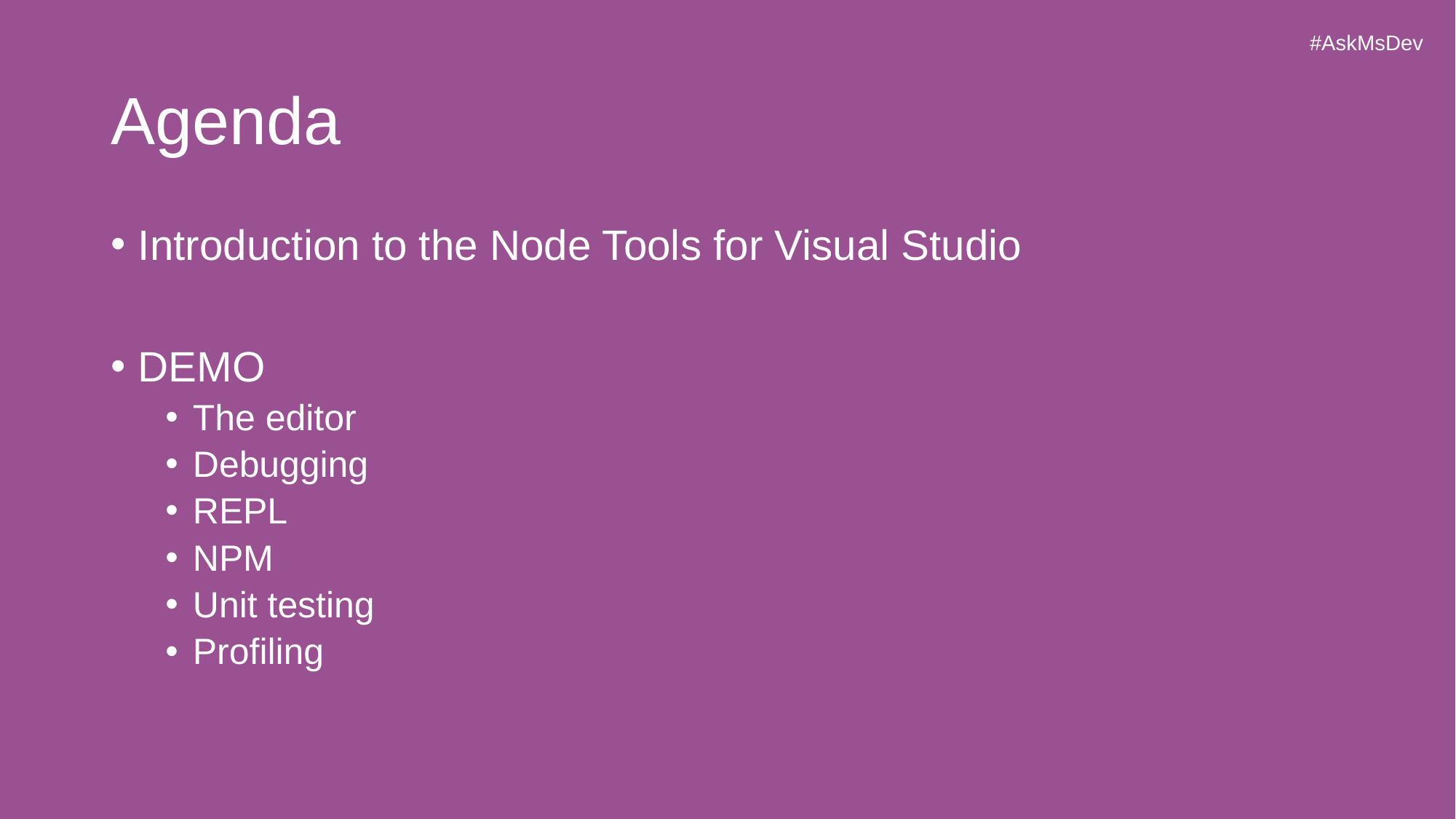

# Agenda
Introduction to the Node Tools for Visual Studio

DEMO
The editor
Debugging
REPL
NPM
Unit testing
Profiling